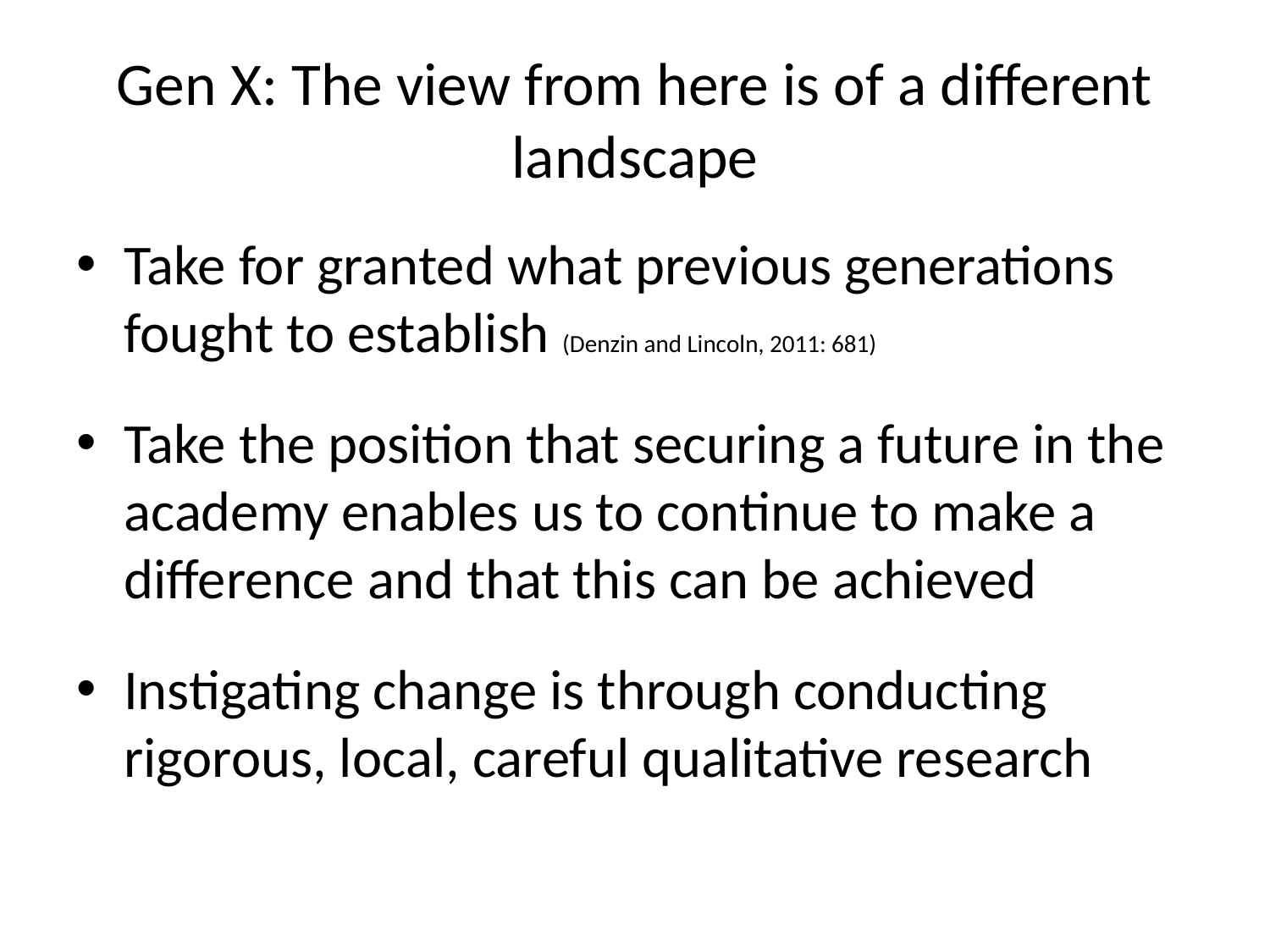

# Gen X: The view from here is of a different landscape
Take for granted what previous generations fought to establish (Denzin and Lincoln, 2011: 681)
Take the position that securing a future in the academy enables us to continue to make a difference and that this can be achieved
Instigating change is through conducting rigorous, local, careful qualitative research